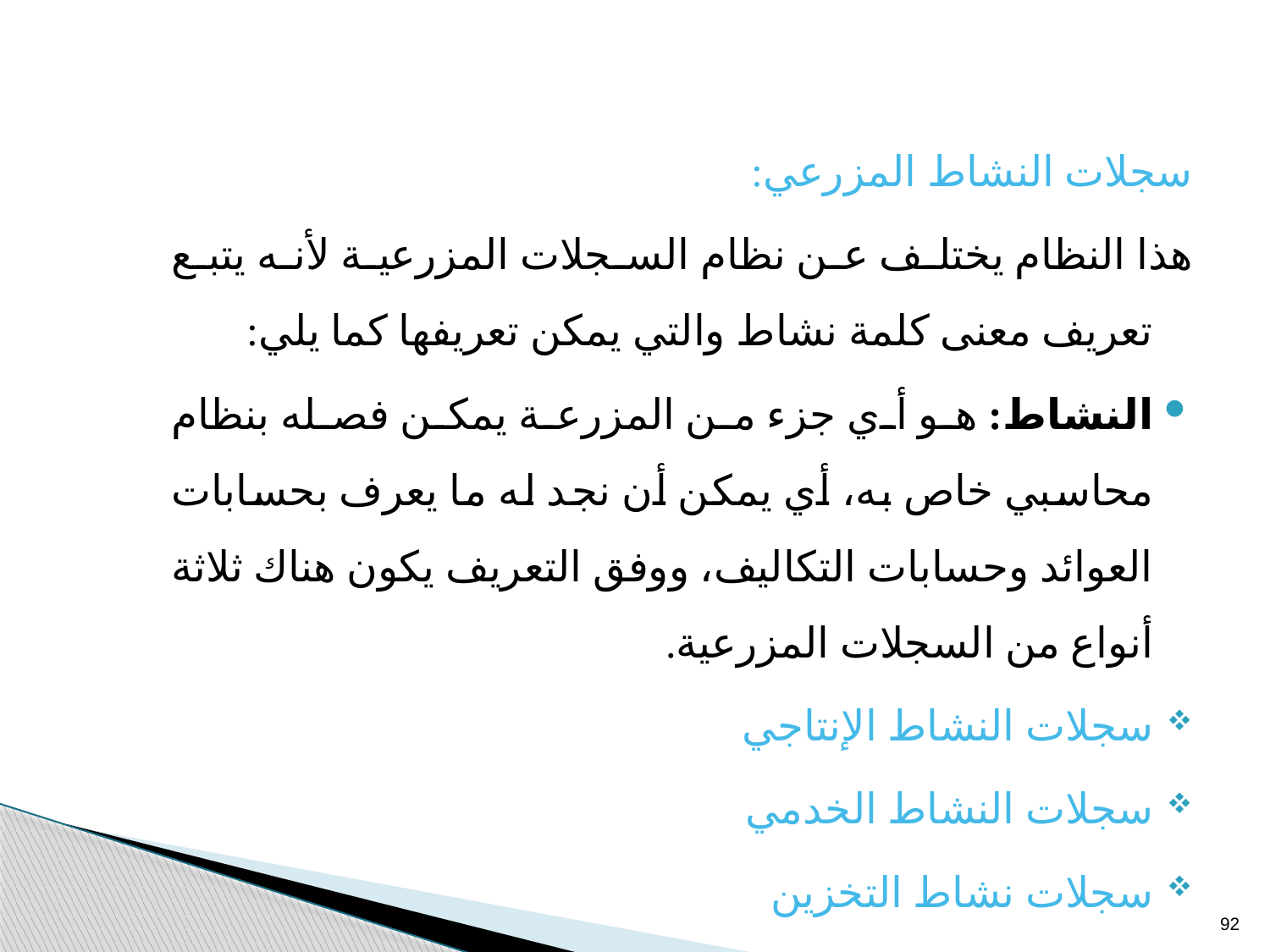

سجلات النشاط المزرعي:
هذا النظام يختلف عن نظام السجلات المزرعية لأنه يتبع تعريف معنى كلمة نشاط والتي يمكن تعريفها كما يلي:
النشاط: هو أي جزء من المزرعة يمكن فصله بنظام محاسبي خاص به، أي يمكن أن نجد له ما يعرف بحسابات العوائد وحسابات التكاليف، ووفق التعريف يكون هناك ثلاثة أنواع من السجلات المزرعية.
سجلات النشاط الإنتاجي
سجلات النشاط الخدمي
سجلات نشاط التخزين
92